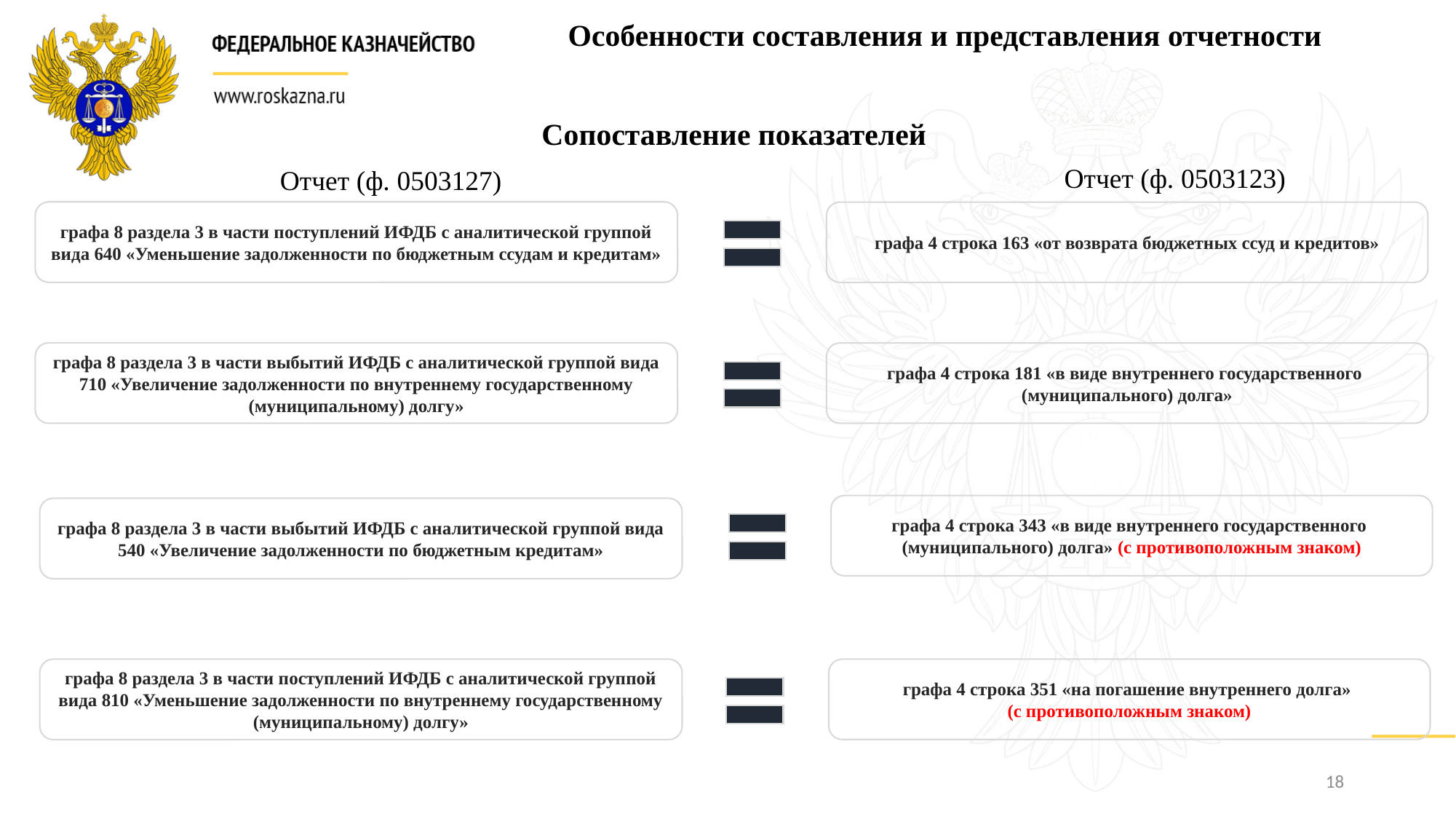

Особенности составления и представления отчетности
Сопоставление показателей
Отчет (ф. 0503123)
Отчет (ф. 0503127)
графа 8 раздела 3 в части поступлений ИФДБ с аналитической группой вида 640 «Уменьшение задолженности по бюджетным ссудам и кредитам»
графа 4 строка 163 «от возврата бюджетных ссуд и кредитов»

графа 8 раздела 3 в части выбытий ИФДБ с аналитической группой вида 710 «Увеличение задолженности по внутреннему государственному (муниципальному) долгу»
графа 4 строка 181 «в виде внутреннего государственного
(муниципального) долга»

графа 4 строка 343 «в виде внутреннего государственного
(муниципального) долга» (с противоположным знаком)
графа 8 раздела 3 в части выбытий ИФДБ с аналитической группой вида 540 «Увеличение задолженности по бюджетным кредитам»

графа 8 раздела 3 в части поступлений ИФДБ с аналитической группой вида 810 «Уменьшение задолженности по внутреннему государственному (муниципальному) долгу»
графа 4 строка 351 «на погашение внутреннего долга»
(с противоположным знаком)

18